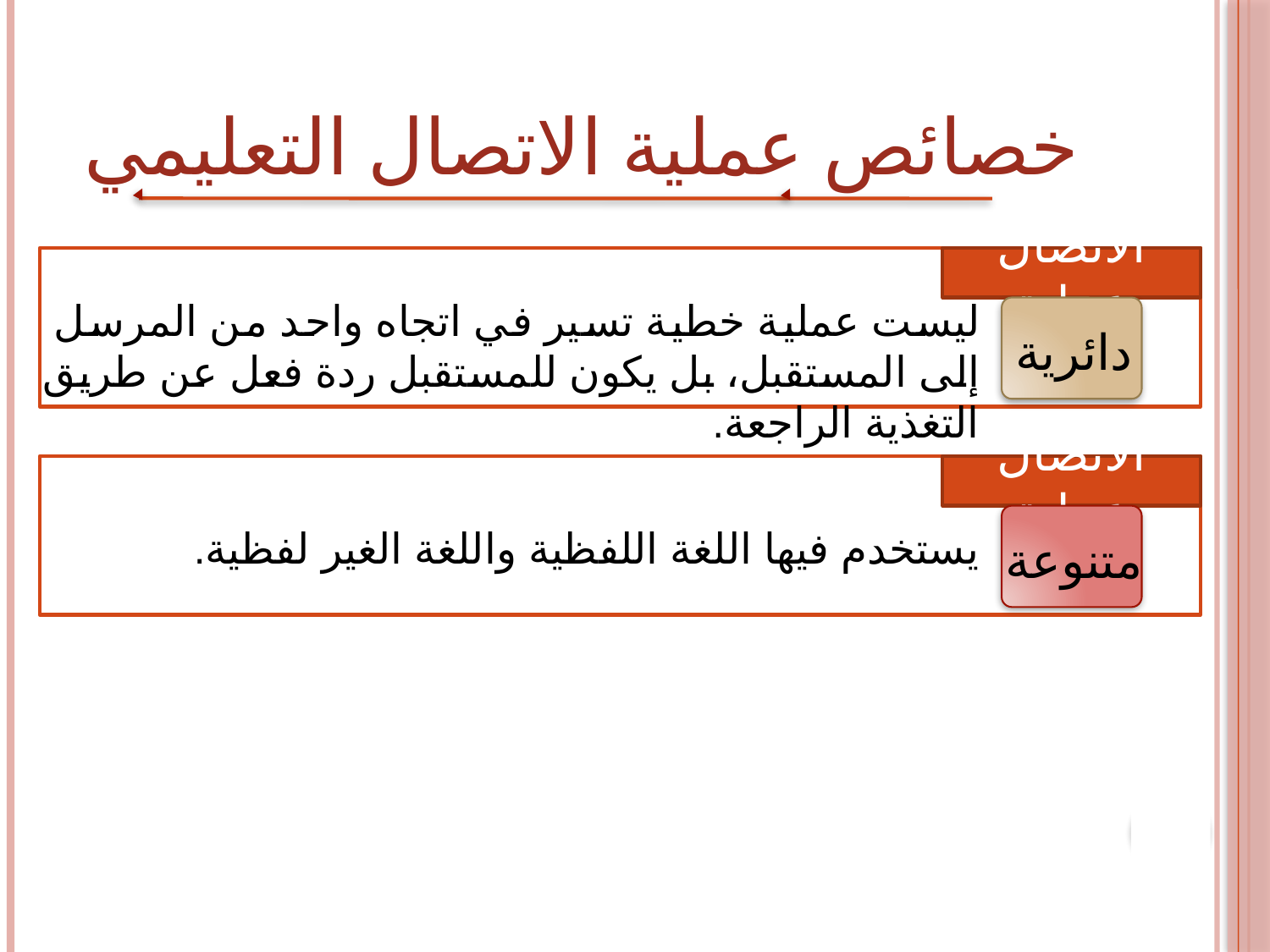

خصائص عملية الاتصال التعليمي

الاتصال عملية
ليست عملية خطية تسير في اتجاه واحد من المرسل  إلى المستقبل، بل يكون للمستقبل ردة فعل عن طريق التغذية الراجعة.
دائرية

الاتصال عملية
متنوعة

يستخدم فيها اللغة اللفظية واللغة الغير لفظية.

7